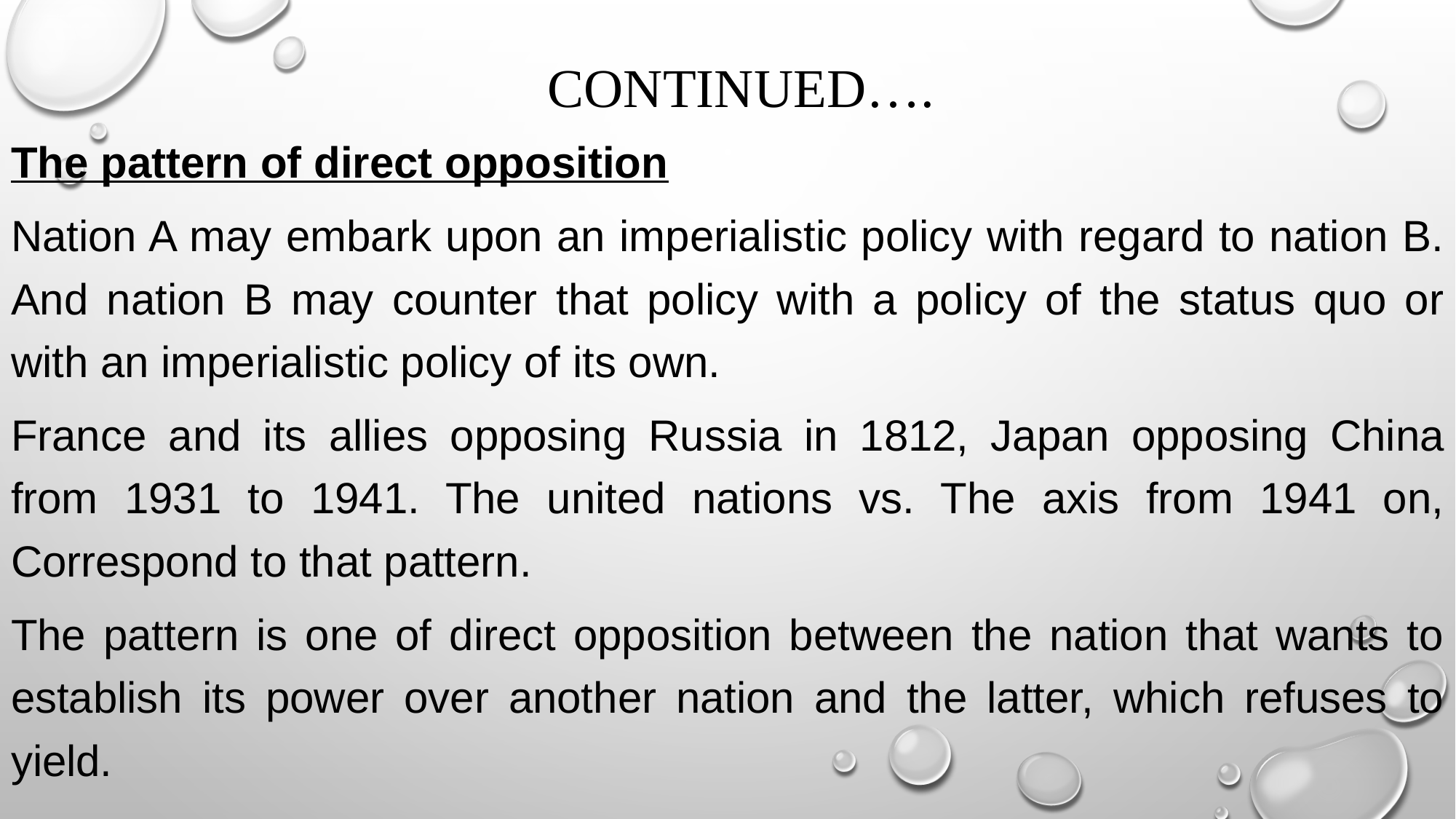

# continued….
The pattern of direct opposition
Nation A may embark upon an imperialistic policy with regard to nation B. And nation B may counter that policy with a policy of the status quo or with an imperialistic policy of its own.
France and its allies opposing Russia in 1812, Japan opposing China from 1931 to 1941. The united nations vs. The axis from 1941 on, Correspond to that pattern.
The pattern is one of direct opposition between the nation that wants to establish its power over another nation and the latter, which refuses to yield.